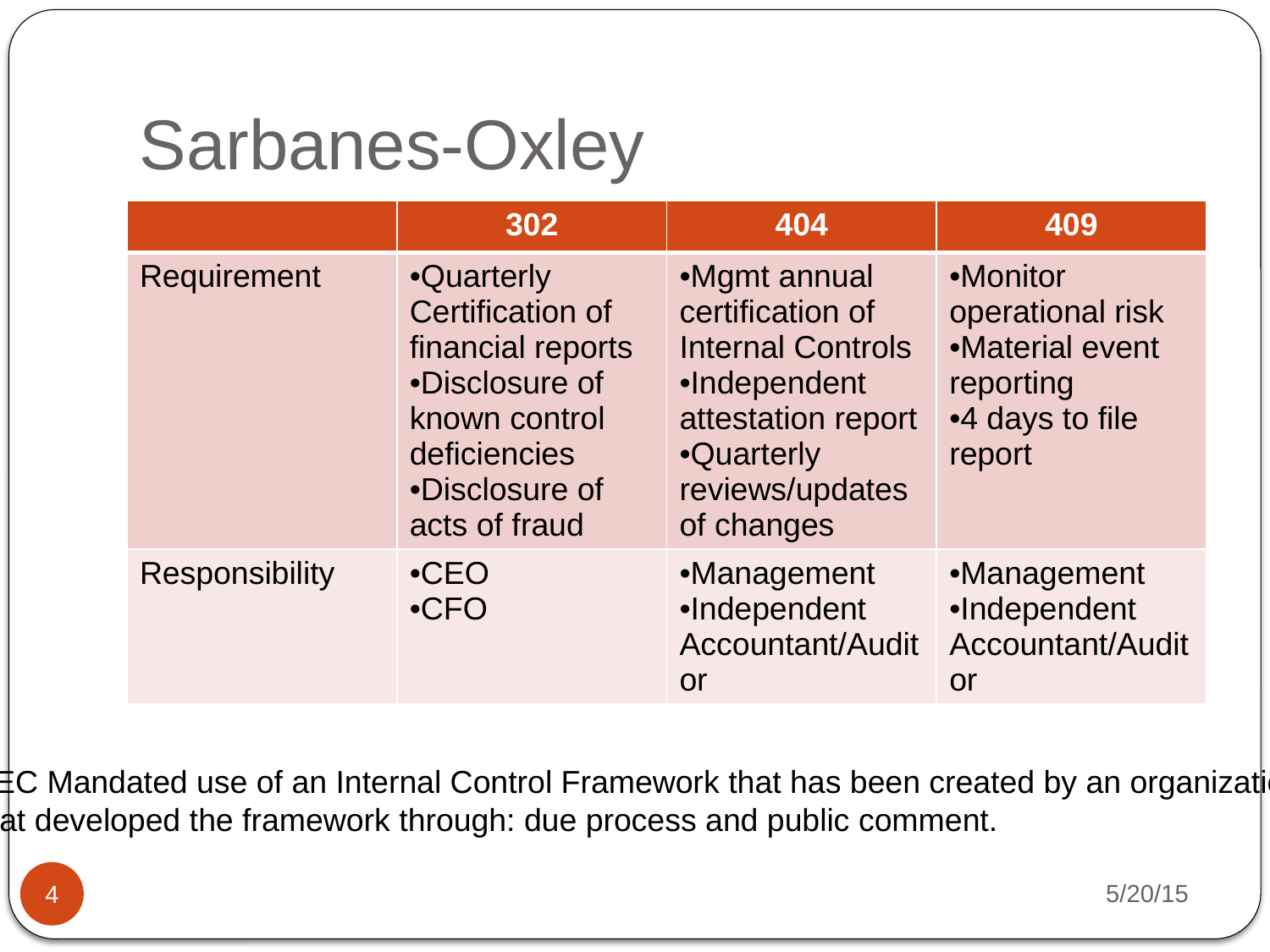

# Sarbanes-Oxley
|  | 302 | 404 | 409 |
| --- | --- | --- | --- |
| Requirement | Quarterly Certification of financial reports Disclosure of known control deficiencies Disclosure of acts of fraud | Mgmt annual certification of Internal Controls Independent attestation report Quarterly reviews/updates of changes | Monitor operational risk Material event reporting 4 days to file report |
| Responsibility | CEO CFO | Management Independent Accountant/Auditor | Management Independent Accountant/Auditor |
SEC Mandated use of an Internal Control Framework that has been created by an organization
that developed the framework through: due process and public comment.
5/20/15
4